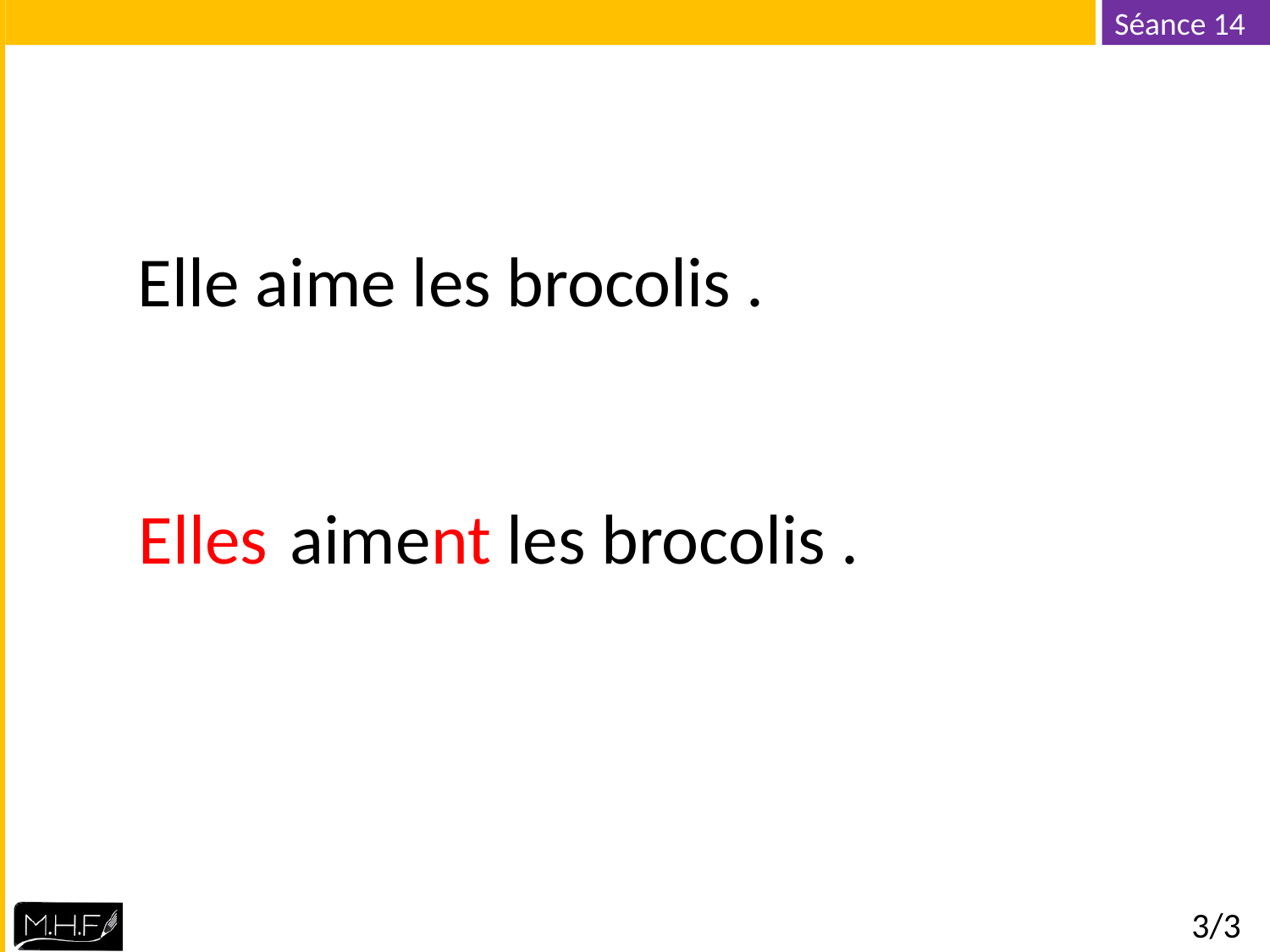

Elle aime les brocolis .
Elles
aiment les brocolis .
3/3